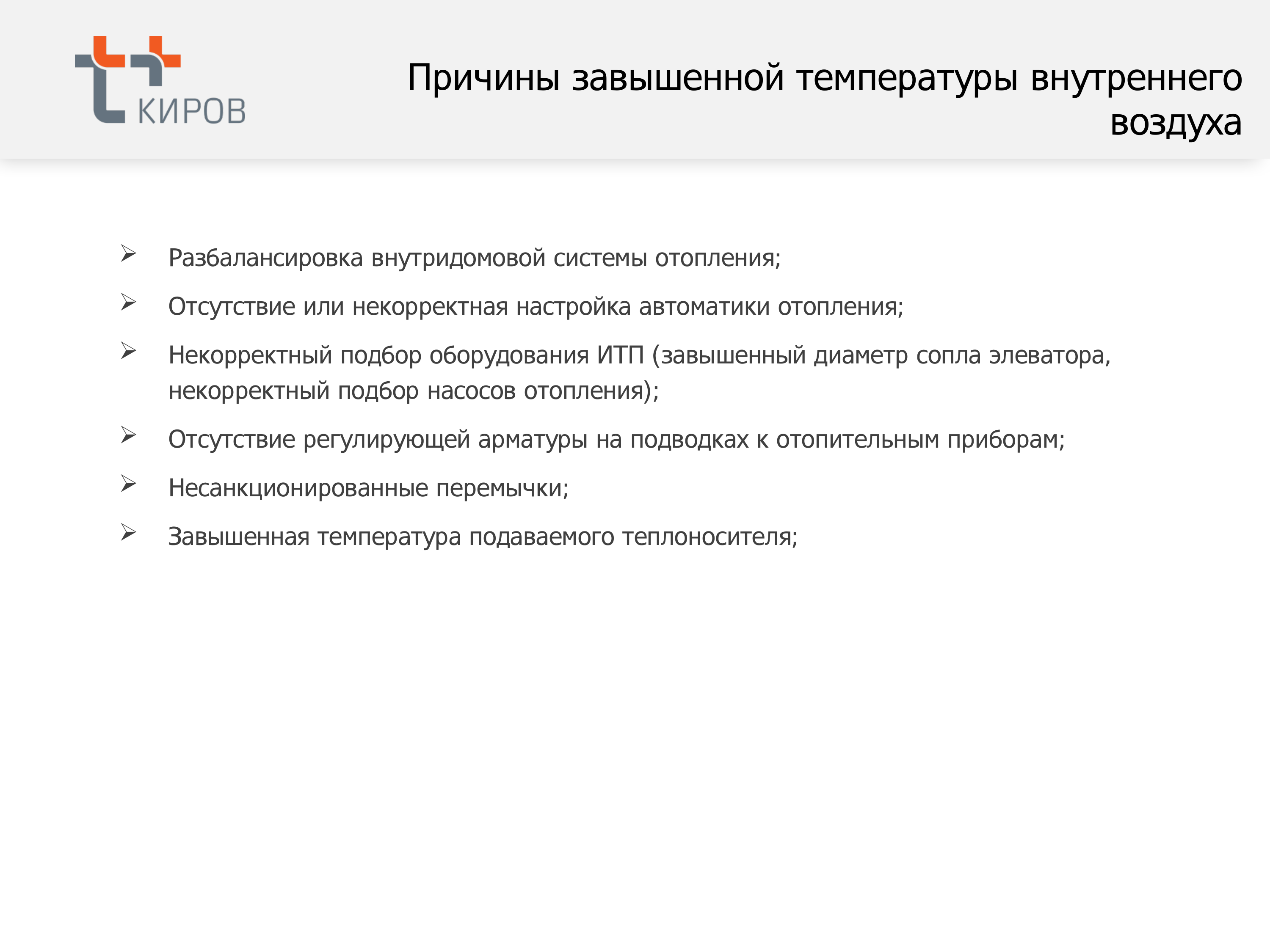

# Причины завышенной температуры внутреннего воздуха
Разбалансировка внутридомовой системы отопления;
Отсутствие или некорректная настройка автоматики отопления;
Некорректный подбор оборудования ИТП (завышенный диаметр сопла элеватора, некорректный подбор насосов отопления);
Отсутствие регулирующей арматуры на подводках к отопительным приборам;
Несанкционированные перемычки;
Завышенная температура подаваемого теплоносителя;